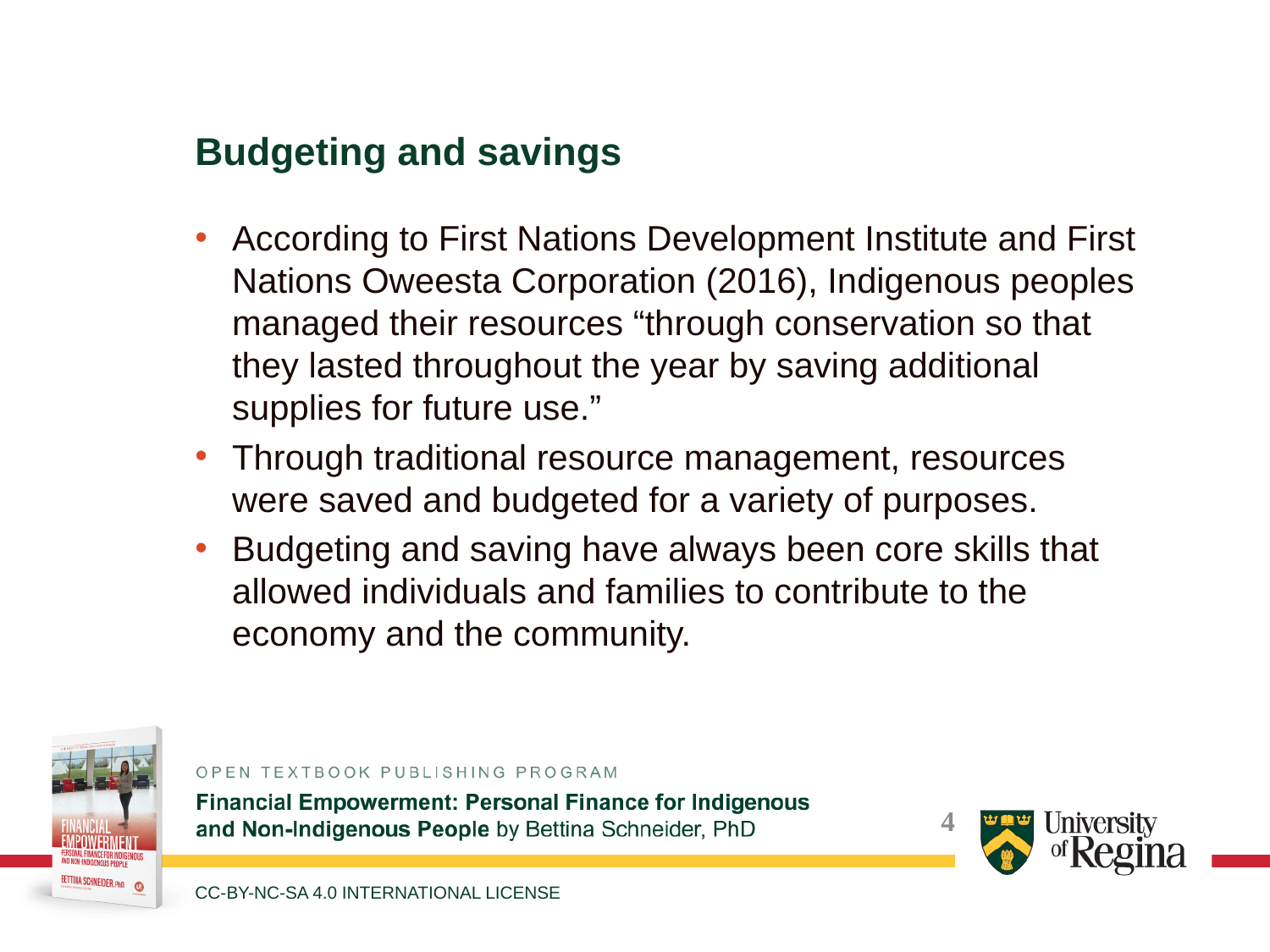

Budgeting and savings
According to First Nations Development Institute and First Nations Oweesta Corporation (2016), Indigenous peoples managed their resources “through conservation so that they lasted throughout the year by saving additional supplies for future use.”
Through traditional resource management, resources were saved and budgeted for a variety of purposes.
Budgeting and saving have always been core skills that allowed individuals and families to contribute to the economy and the community.

CC-BY-NC-SA 4.0 INTERNATIONAL LICENSE